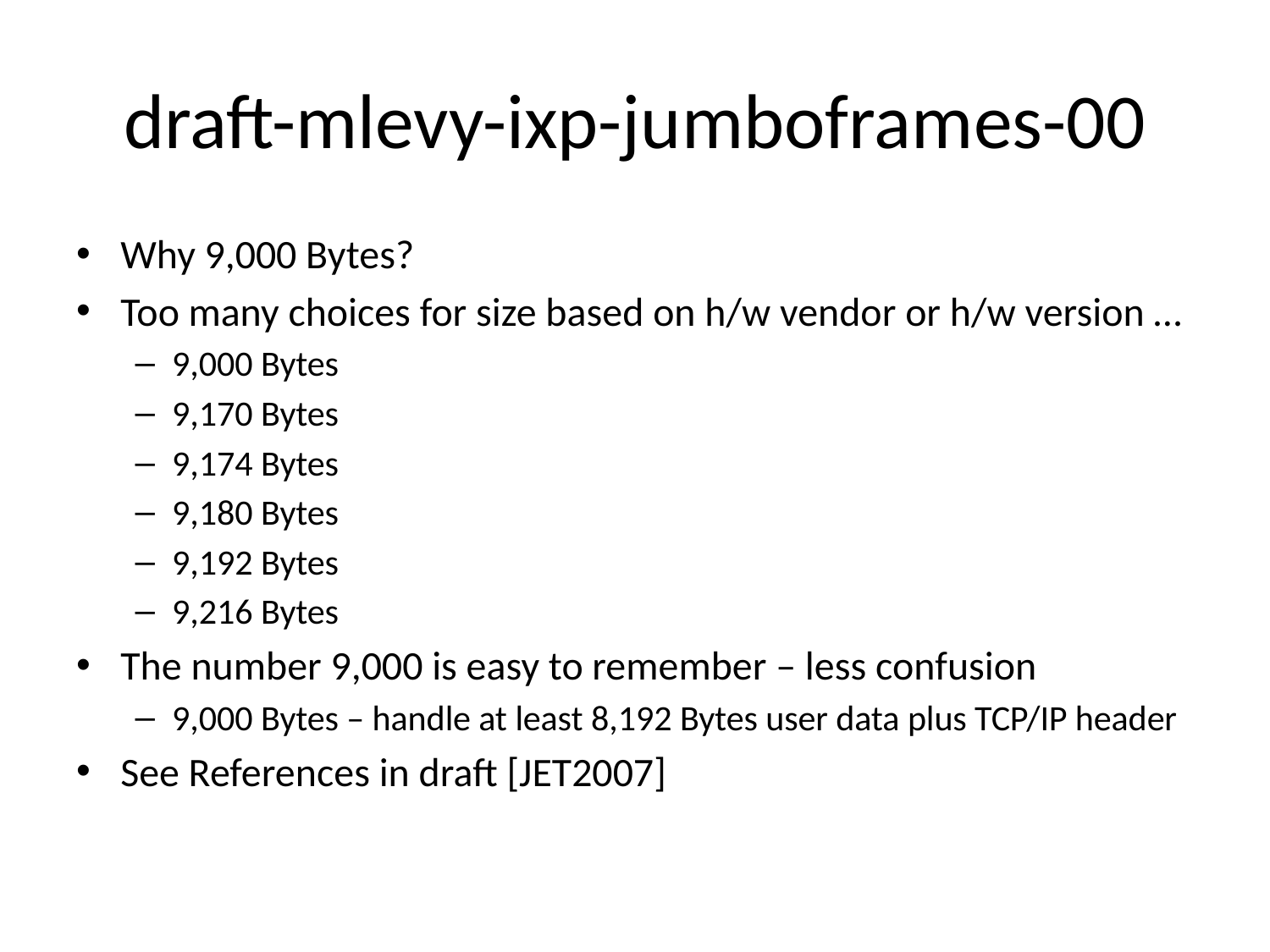

# draft-mlevy-ixp-jumboframes-00
Why 9,000 Bytes?
Too many choices for size based on h/w vendor or h/w version …
9,000 Bytes
9,170 Bytes
9,174 Bytes
9,180 Bytes
9,192 Bytes
9,216 Bytes
The number 9,000 is easy to remember – less confusion
9,000 Bytes – handle at least 8,192 Bytes user data plus TCP/IP header
See References in draft [JET2007]